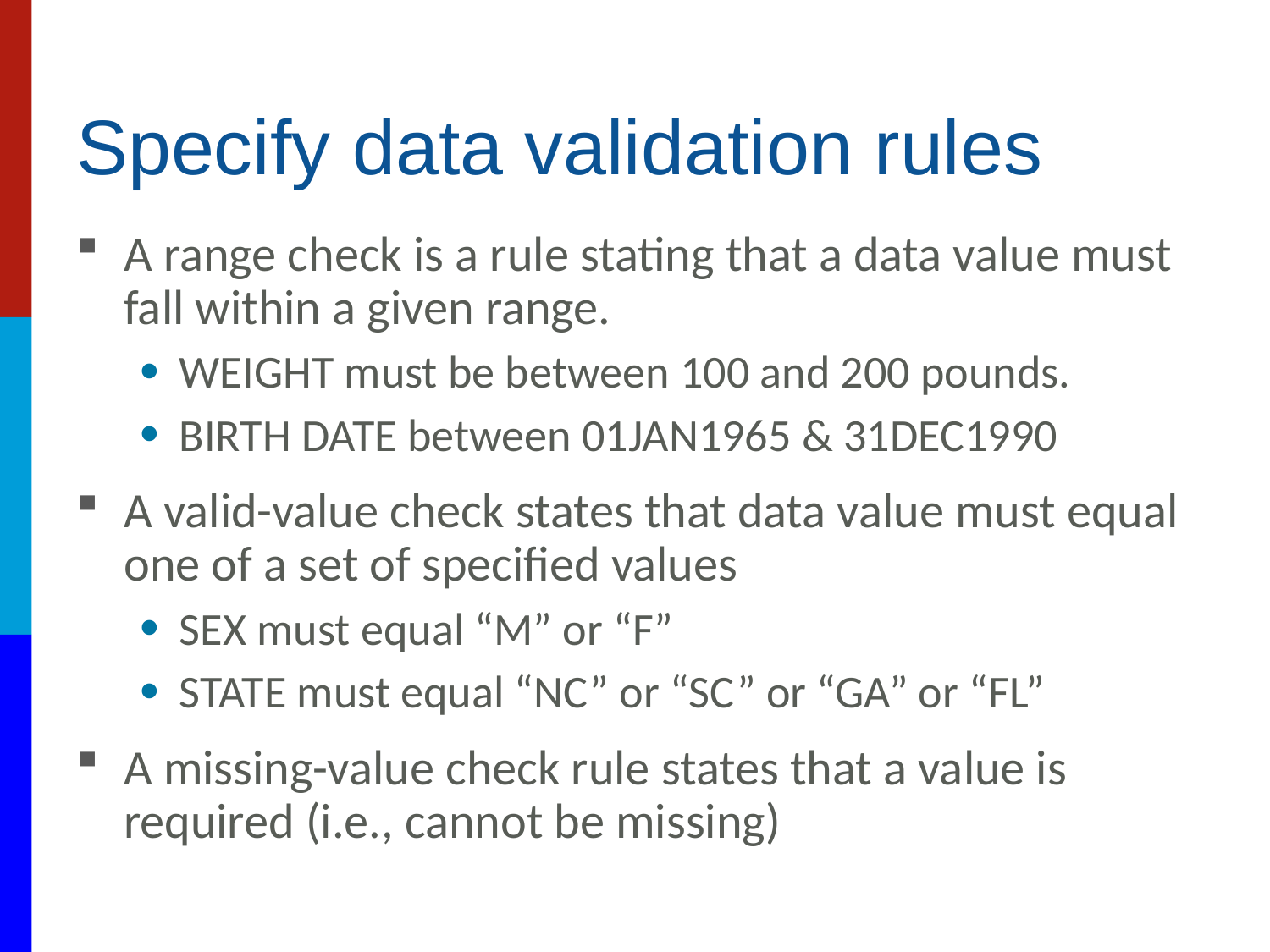

# Specify data validation rules
A range check is a rule stating that a data value must fall within a given range.
WEIGHT must be between 100 and 200 pounds.
BIRTH DATE between 01JAN1965 & 31DEC1990
A valid-value check states that data value must equal one of a set of specified values
SEX must equal “M” or “F”
STATE must equal “NC” or “SC” or “GA” or “FL”
A missing-value check rule states that a value is required (i.e., cannot be missing)